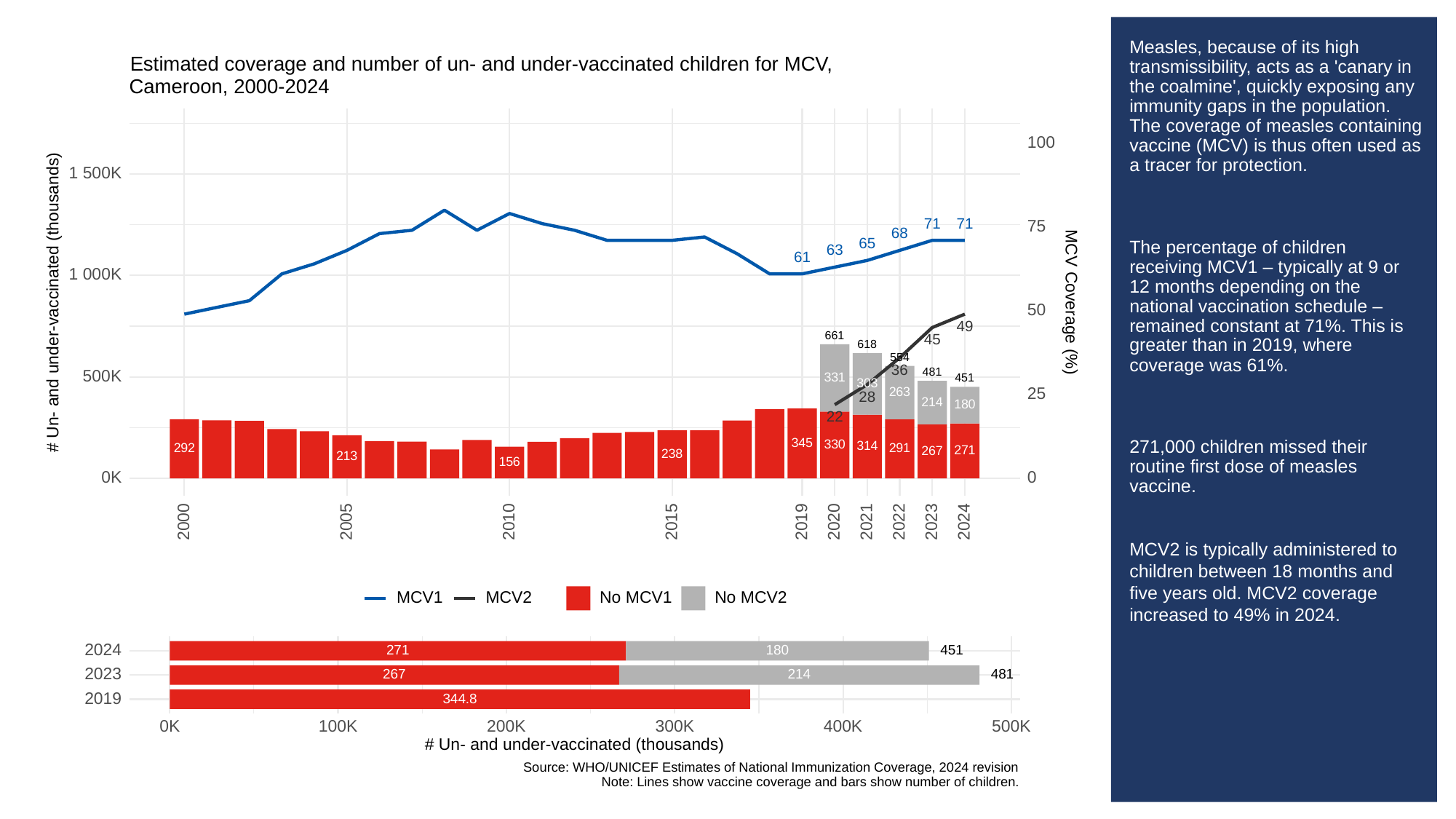

# Measles, because of its high transmissibility, acts as a 'canary in the coalmine', quickly exposing any immunity gaps in the population. The coverage of measles containing vaccine (MCV) is thus often used as a tracer for protection.

The percentage of children receiving MCV1 – typically at 9 or 12 months depending on the national vaccination schedule – remained constant at 71%. This is greater than in 2019, where coverage was 61%.

271,000 children missed their routine first dose of measles vaccine.

MCV2 is typically administered to children between 18 months and five years old. MCV2 coverage increased to 49% in 2024.

Estimated coverage and number of un- and under-vaccinated children for MCV,
Cameroon, 2000-2024

100
1 500K

71
71
75

68
65
63
61
1 000K

# Un- and under-vaccinated (thousands)
MCV Coverage (%)
50

49

661
45
618

554
36

481
500K
331
451

303

263
25
28
214
180

22

345

330

314

292
291
271
267

238
213
156
0K
0

2023
2000
2005
2010
2015
2019
2020
2021
2022
2024

MCV1
MCV2
No MCV1
No MCV2

2024
180
451
271

2023
267
481
214

2019
344.8

300K
0K
100K
200K
400K
500K
# Un- and under-vaccinated (thousands)
Source: WHO/UNICEF Estimates of National Immunization Coverage, 2024 revision
Note: Lines show vaccine coverage and bars show number of children.